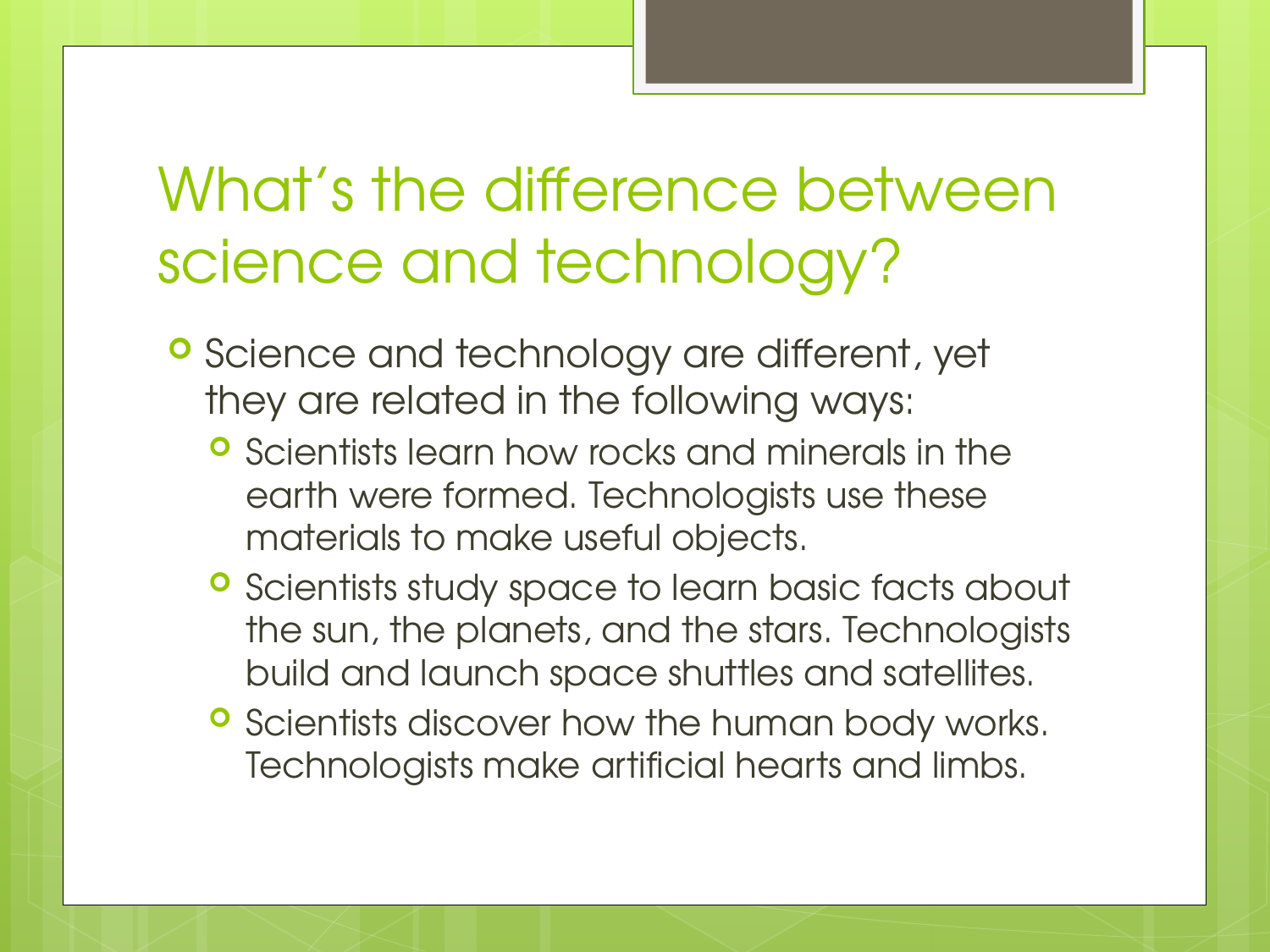

# What’s the difference between science and technology?
Science and technology are different, yet they are related in the following ways:
Scientists learn how rocks and minerals in the earth were formed. Technologists use these materials to make useful objects.
Scientists study space to learn basic facts about the sun, the planets, and the stars. Technologists build and launch space shuttles and satellites.
Scientists discover how the human body works. Technologists make artificial hearts and limbs.